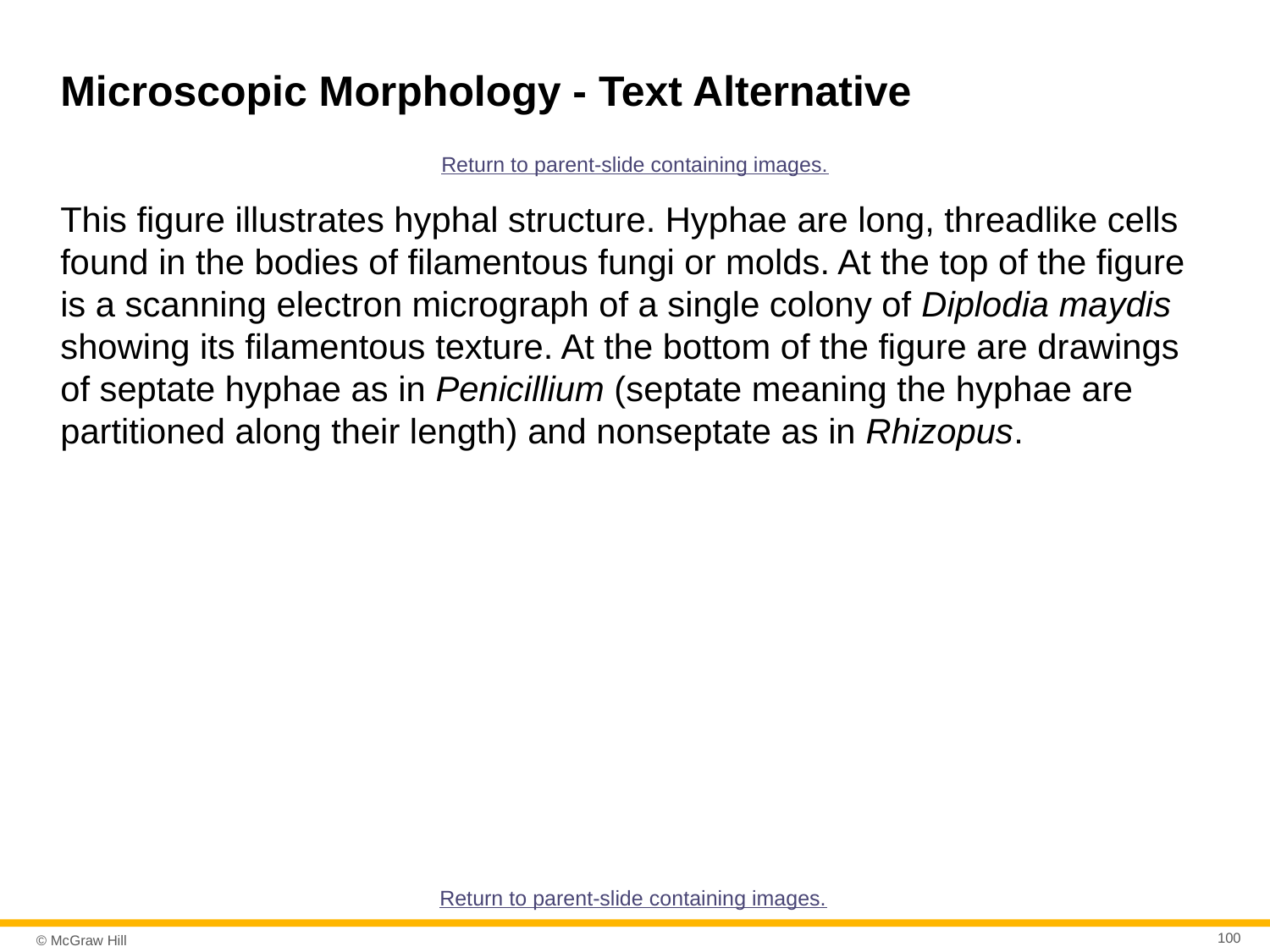

# Microscopic Morphology - Text Alternative
Return to parent-slide containing images.
This figure illustrates hyphal structure. Hyphae are long, threadlike cells found in the bodies of filamentous fungi or molds. At the top of the figure is a scanning electron micrograph of a single colony of Diplodia maydis showing its filamentous texture. At the bottom of the figure are drawings of septate hyphae as in Penicillium (septate meaning the hyphae are partitioned along their length) and nonseptate as in Rhizopus.
Return to parent-slide containing images.